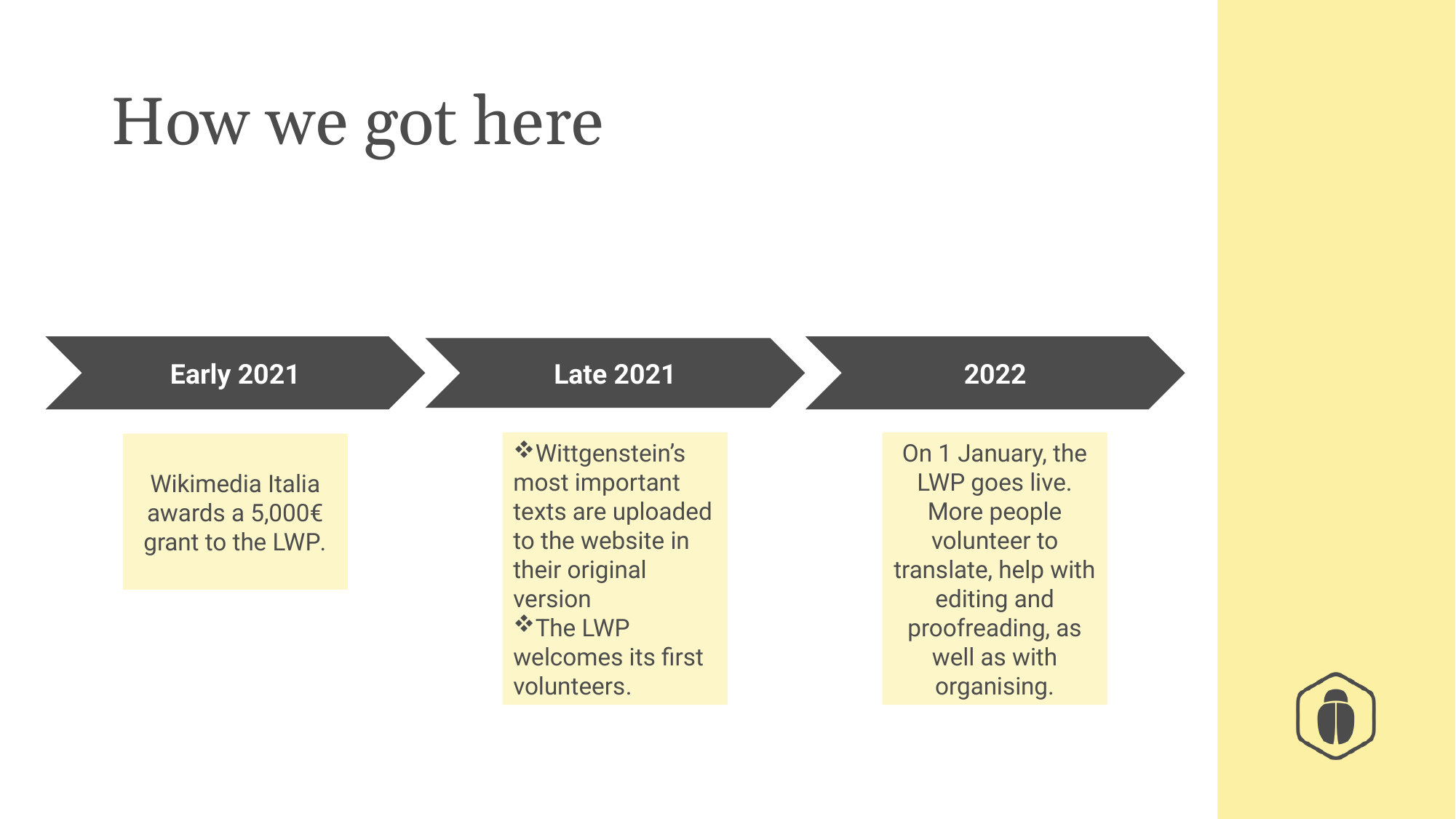

# How we got here
Early 2021
2022
Late 2021

Wikimedia Italia awards a 5,000€ grant to the LWP.

Wittgenstein’s most important texts are uploaded to the website in their original version
The LWP welcomes its first volunteers.
On 1 January, the LWP goes live.
More people volunteer to translate, help with editing and proofreading, as well as with organising.